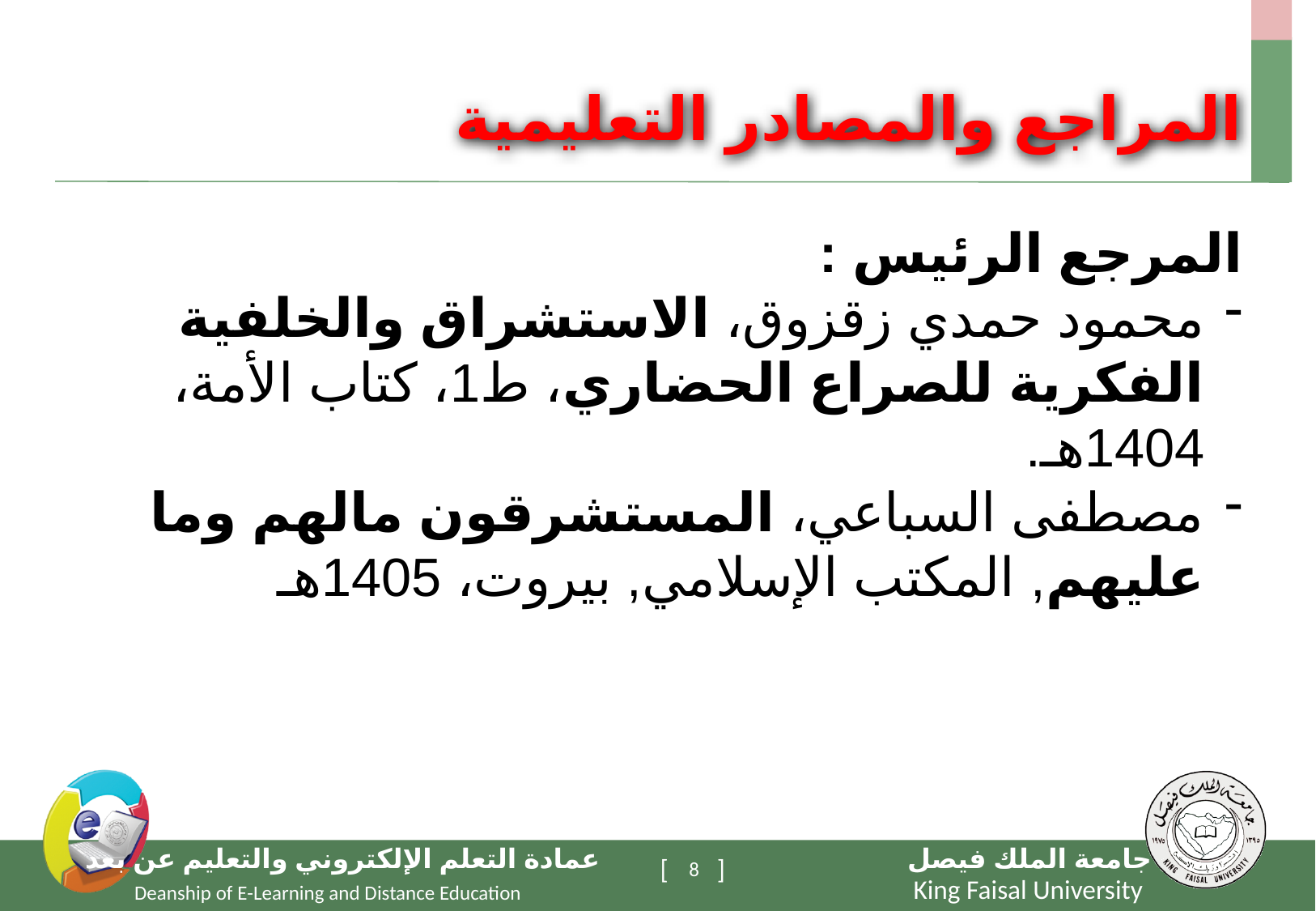

المراجع والمصادر التعليمية
المرجع الرئيس :
محمود حمدي زقزوق، الاستشراق والخلفية الفكرية للصراع الحضاري، ط1، كتاب الأمة، 1404هـ.
مصطفى السباعي، المستشرقون مالهم وما عليهم, المكتب الإسلامي, بيروت، 1405هـ

8